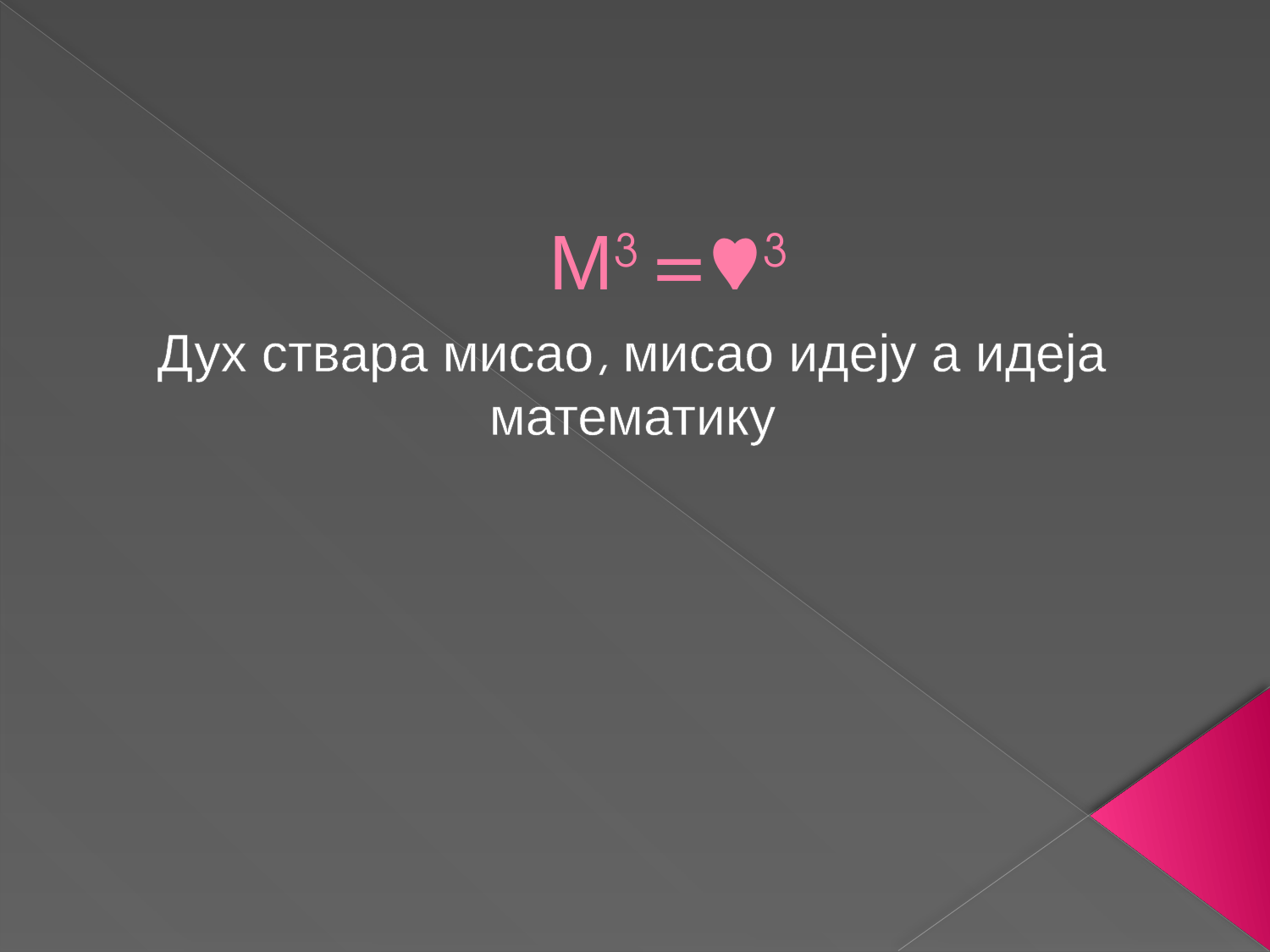

# М3 =♥3
Дух ствара мисао, мисао идеју а идеја математику